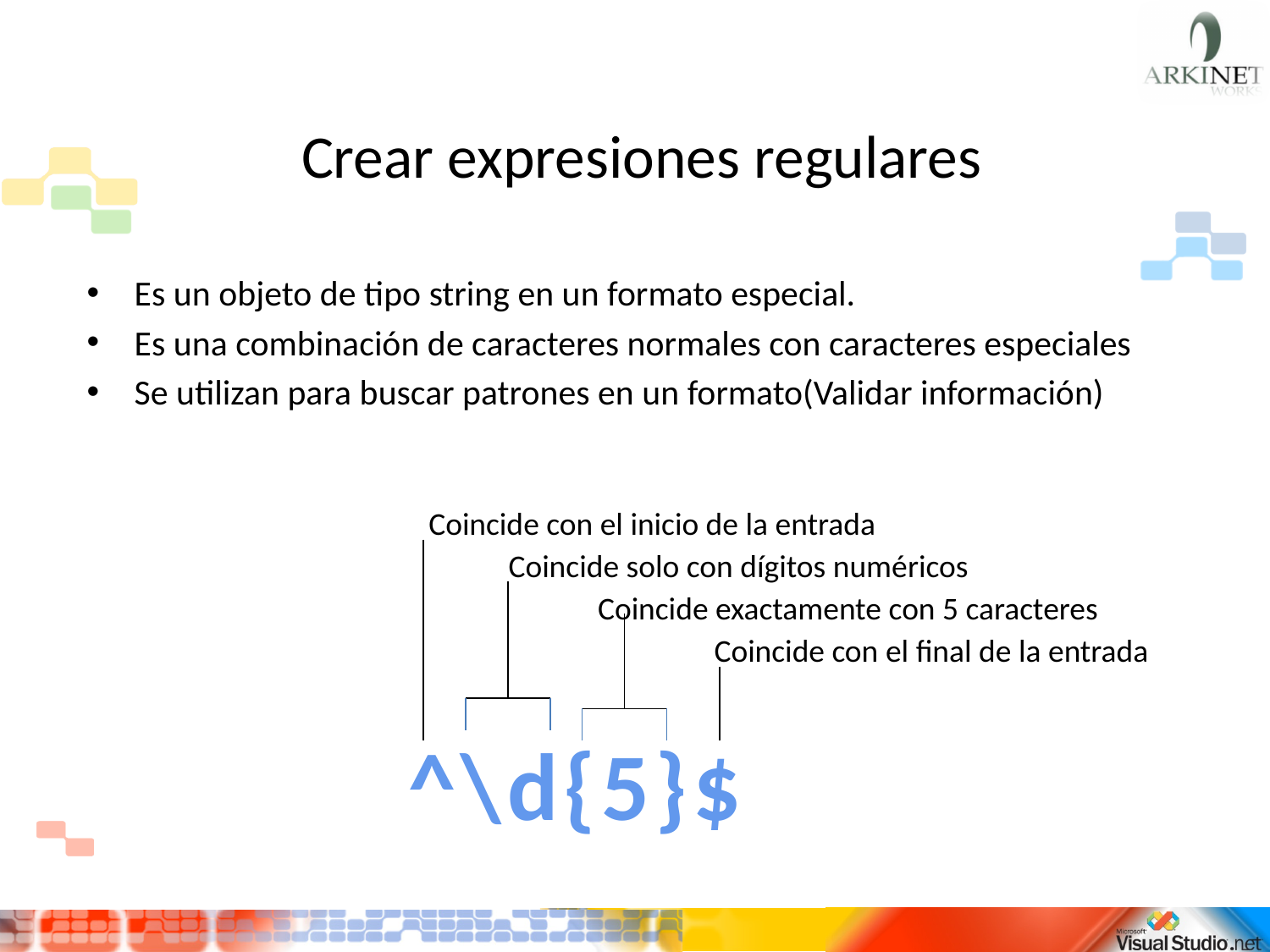

# Crear expresiones regulares
Es un objeto de tipo string en un formato especial.
Es una combinación de caracteres normales con caracteres especiales
Se utilizan para buscar patrones en un formato(Validar información)

Coincide con el inicio de la entrada
Coincide solo con dígitos numéricos
Coincide exactamente con 5 caracteres
Coincide con el final de la entrada
^\d{5}$